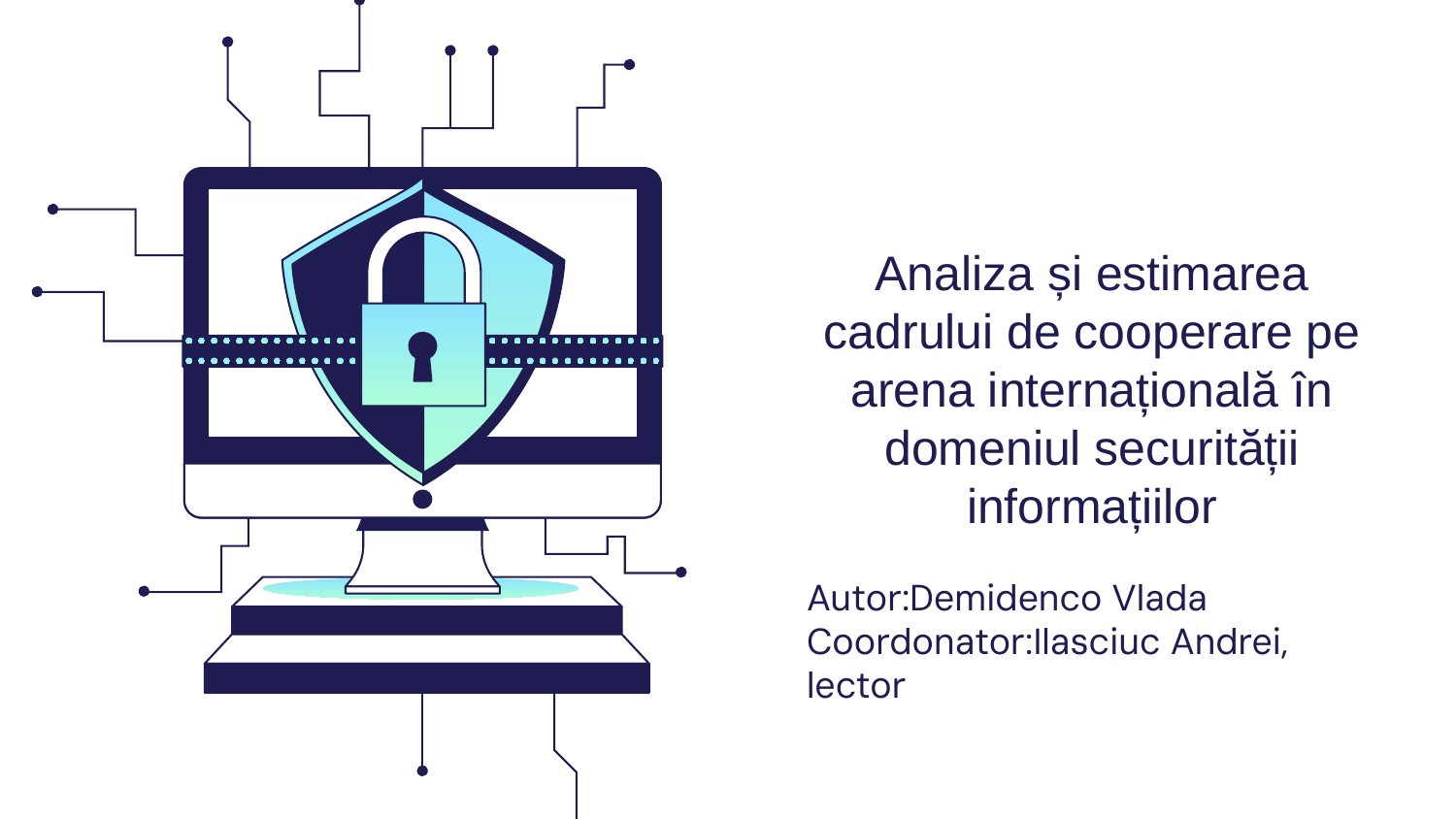

# Analiza și estimarea cadrului de cooperare pe arena internațională în domeniul securității informațiilor
Autor:Demidenco Vlada
Coordonator:Ilasciuc Andrei, lector